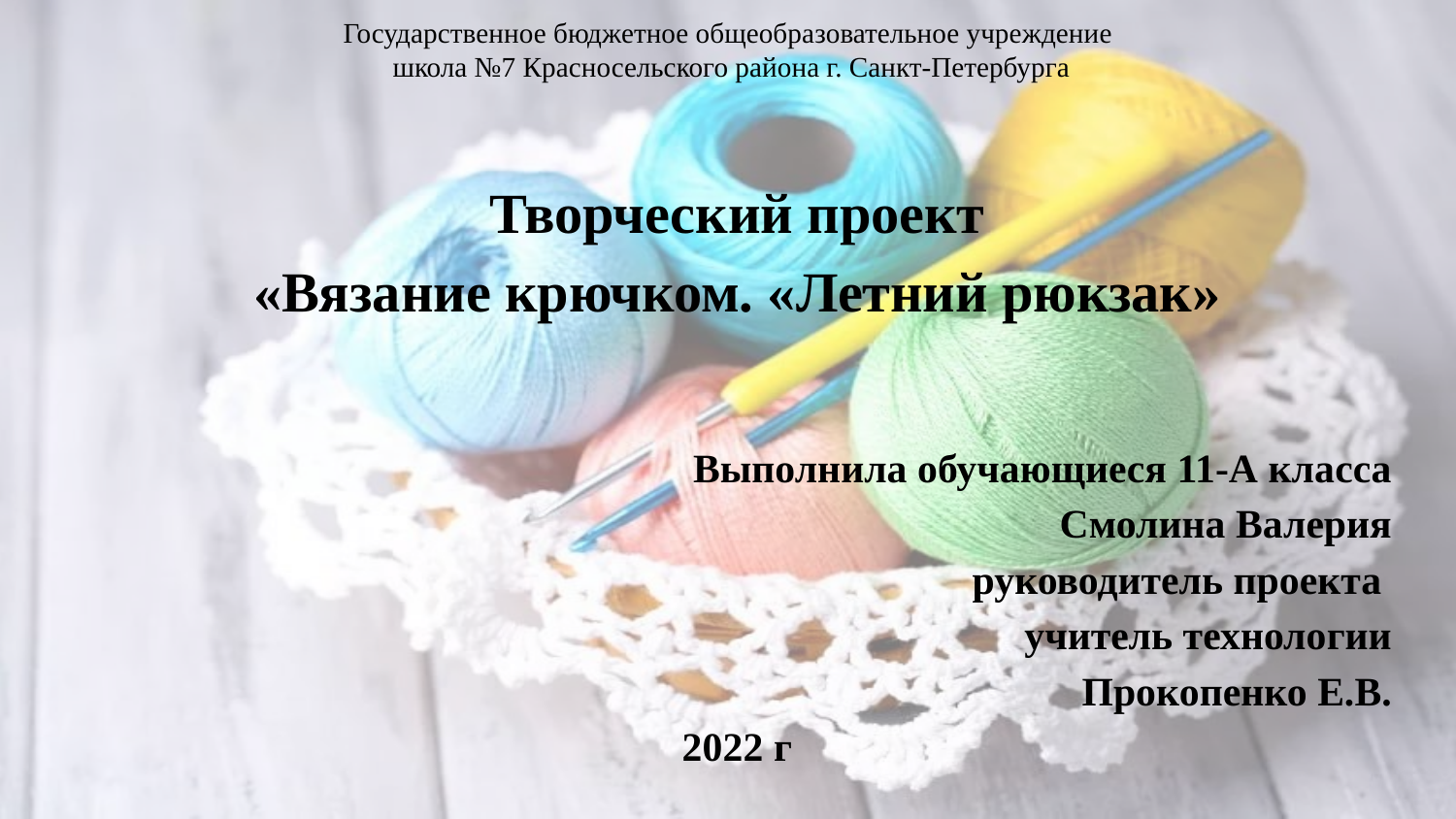

# Государственное бюджетное общеобразовательное учреждение школа №7 Красносельского района г. Санкт-Петербурга

Творческий проект
«Вязание крючком. «Летний рюкзак»

Выполнила обучающиеся 11-А класса
Смолина Валерия
руководитель проекта
учитель технологии
Прокопенко Е.В.
2022 г